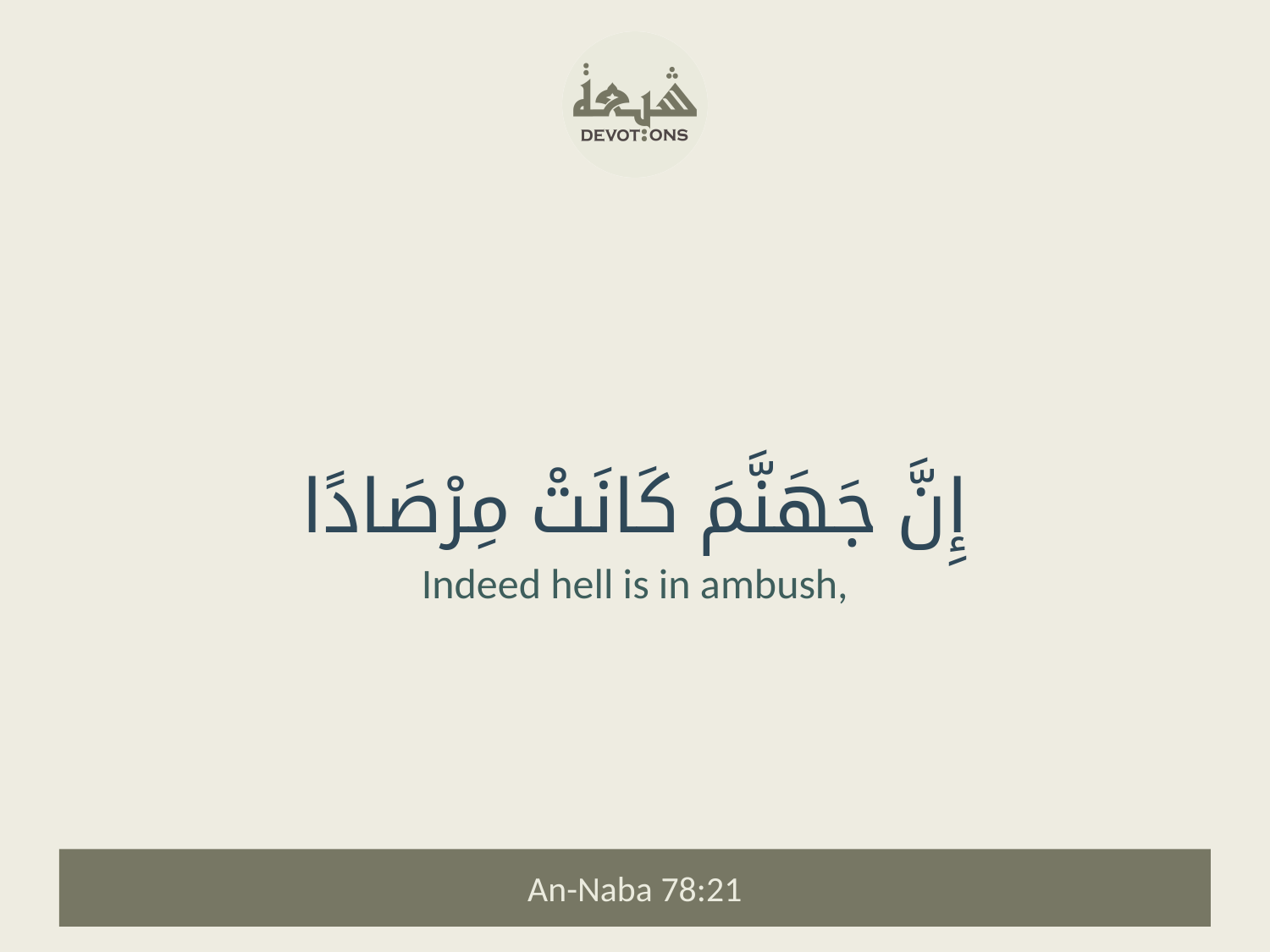

إِنَّ جَهَنَّمَ كَانَتْ مِرْصَادًا
Indeed hell is in ambush,
An-Naba 78:21